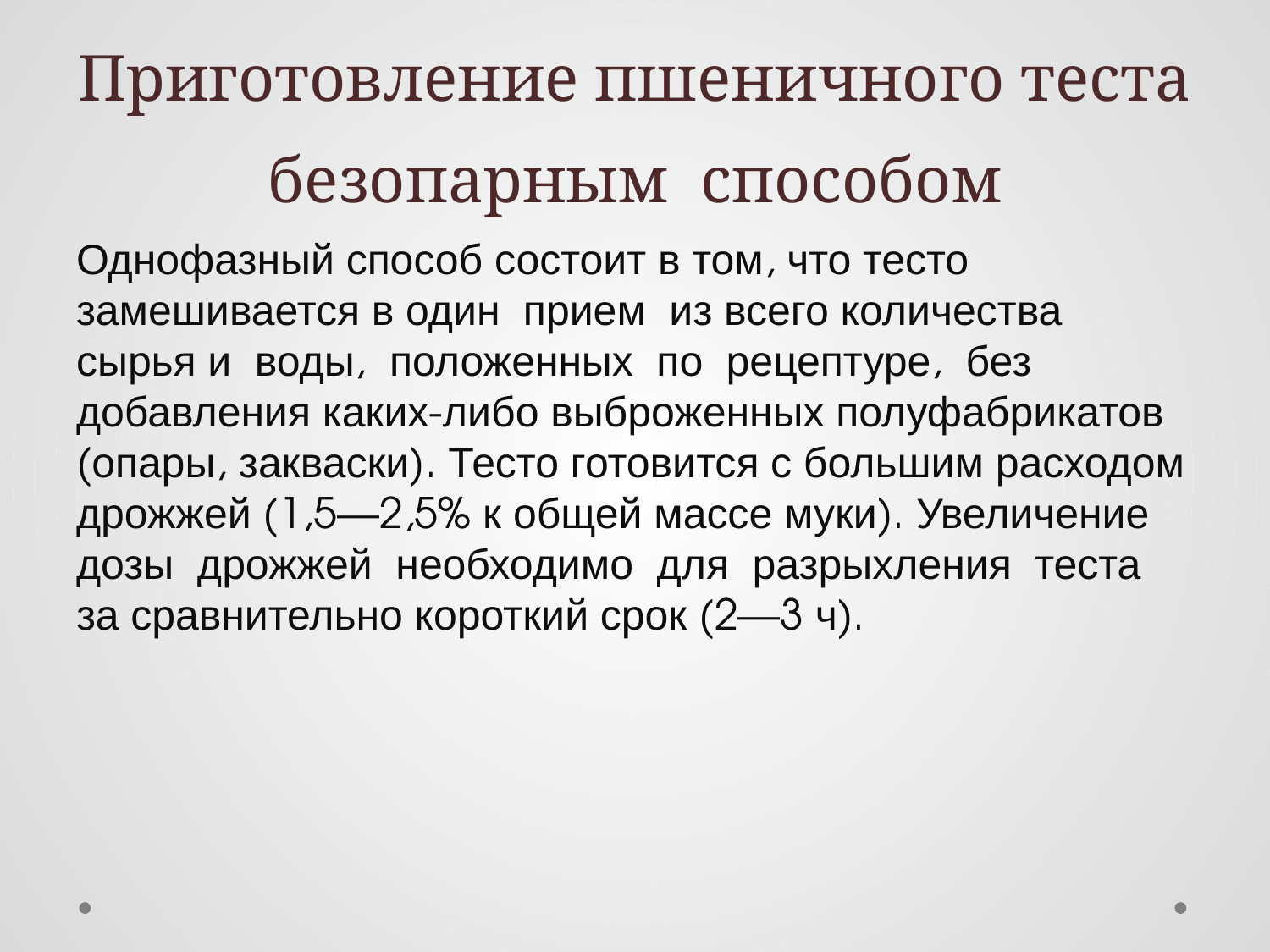

# Приготовление пшеничного теста безопарным  способом
Однофазный способ состоит в том, что тесто замешивается в один  прием  из всего количества сырья и  воды,  положенных  по  рецептуре,  без  добавления каких-либо выброженных полуфабрикатов (опары, закваски). Тесто готовится с большим расходом дрожжей (1,5—2,5% к общей массе муки). Увеличение  дозы  дрожжей  необходимо  для  разрыхления  теста  за сравнительно короткий срок (2—3 ч).